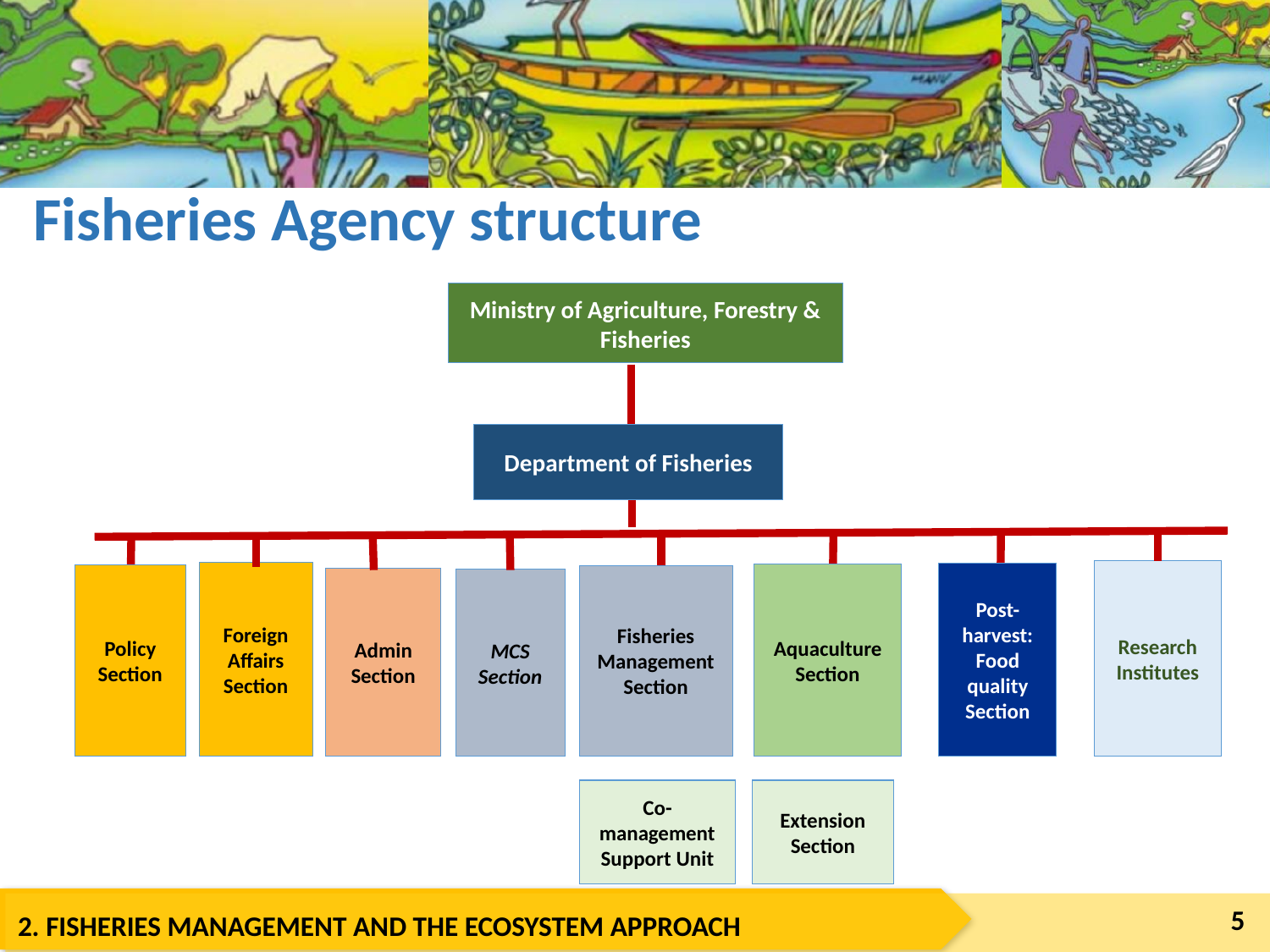

# Fisheries Agency structure
Ministry of Agriculture, Forestry & Fisheries
Department of Fisheries
Research Institutes
Admin Section
Post-harvest:
Food quality
Section
Aquaculture Section
Policy Section
Fisheries Management Section
MCS Section
Foreign Affairs
Section
Co-management Support Unit
Extension Section
5